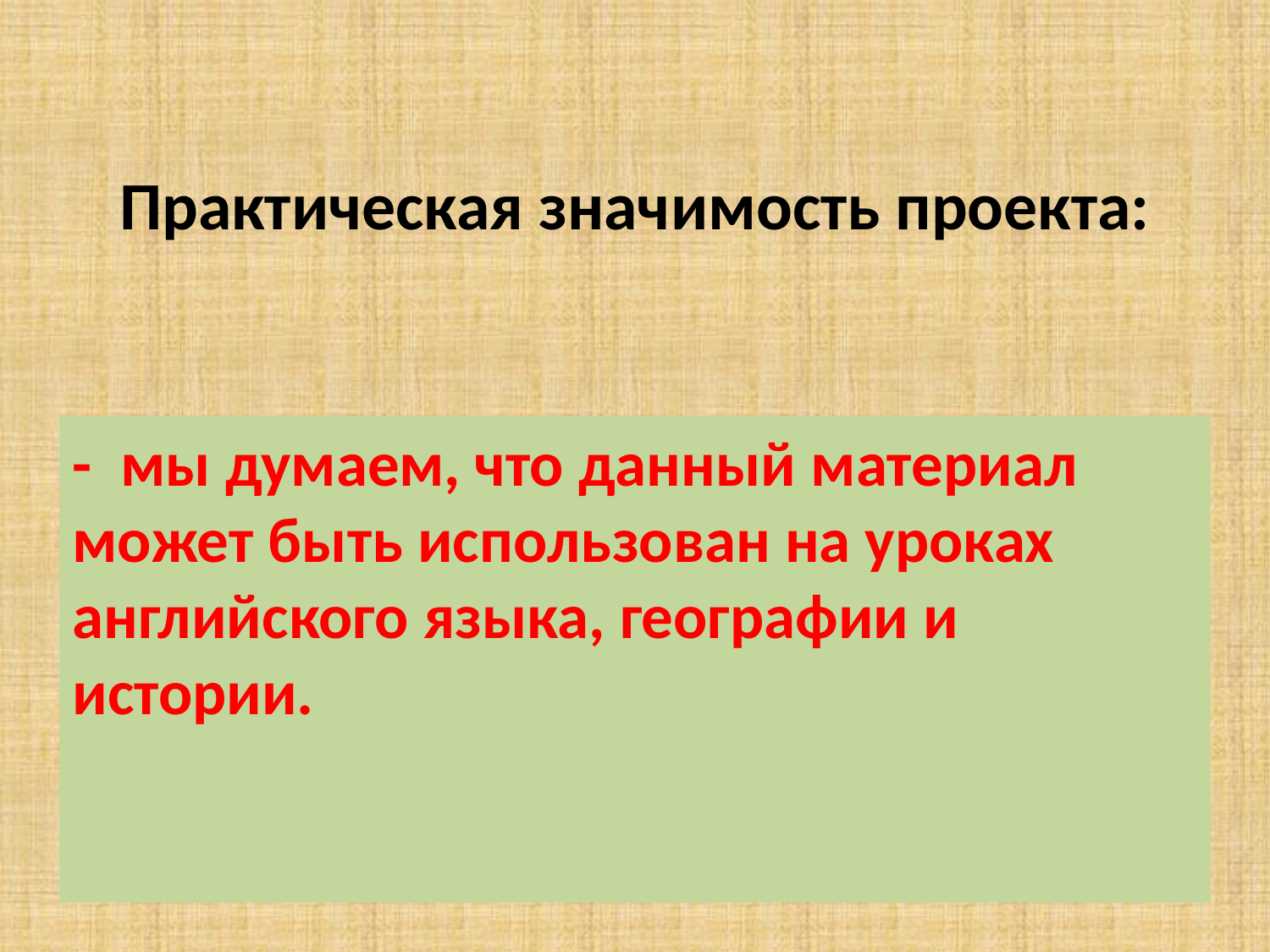

# Практическая значимость проекта:
-  мы думаем, что данный материал  может быть использован на уроках английского языка, географии и истории.